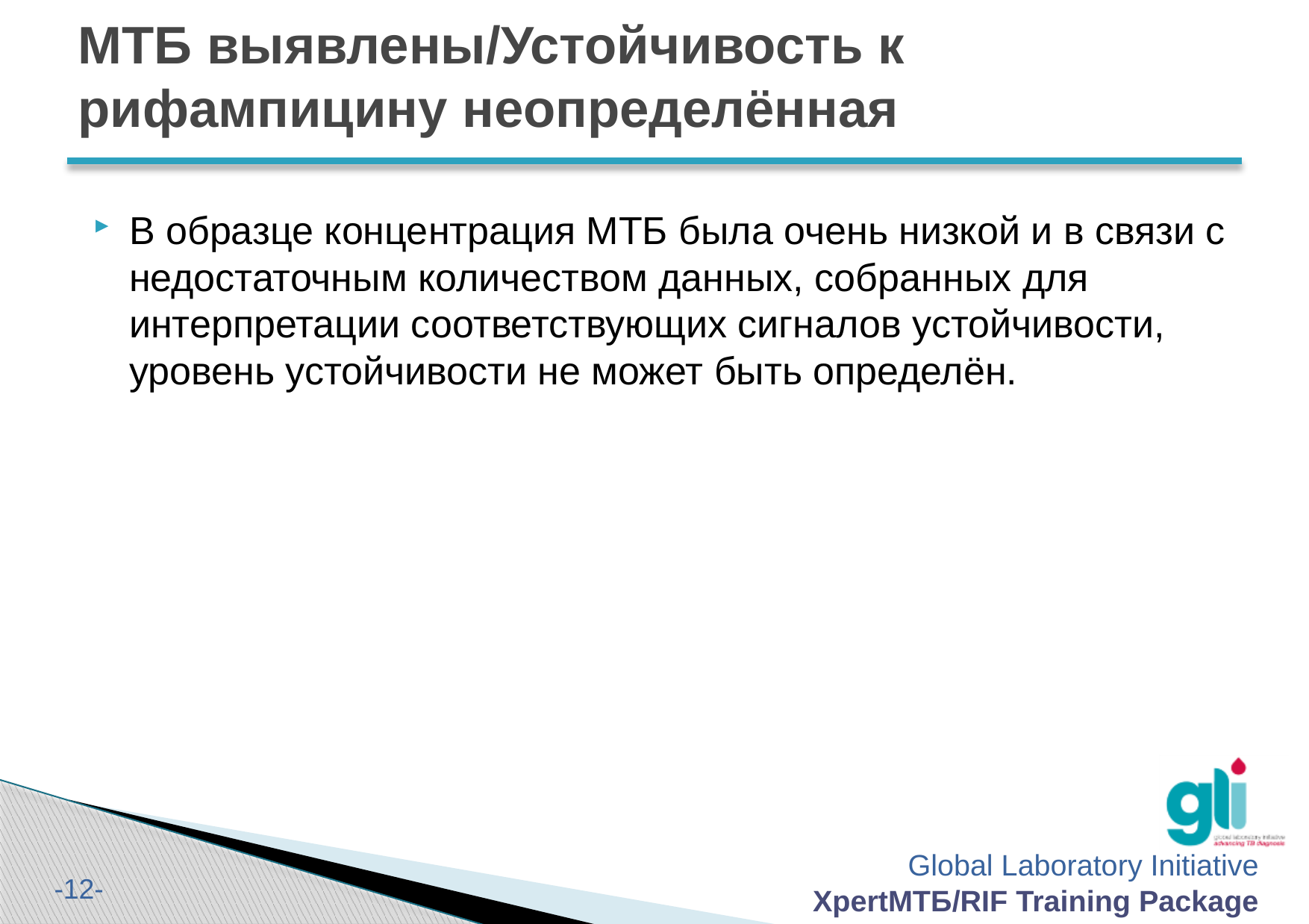

# МТБ выявлены/Устойчивость к рифампицину неопределённая
В образце концентрация МТБ была очень низкой и в связи с недостаточным количеством данных, собранных для интерпретации соответствующих сигналов устойчивости, уровень устойчивости не может быть определён.